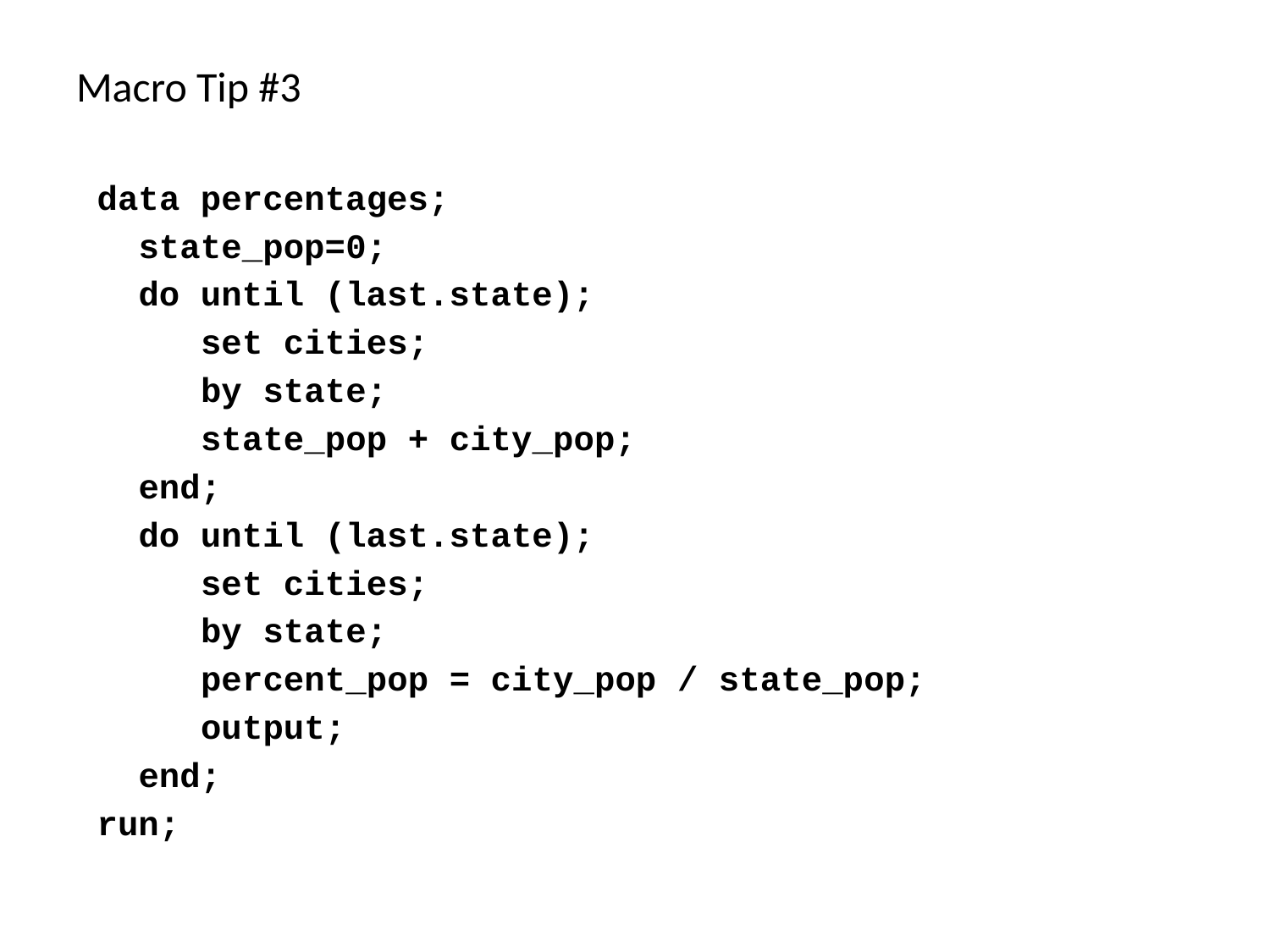

# Macro Tip #3
 data percentages;
   state_pop=0;
   do until (last.state);
      set cities;
      by state;
      state_pop + city_pop;
   end;
   do until (last.state);
      set cities;
      by state;
      percent_pop = city_pop / state_pop;
      output;
   end;
 run;